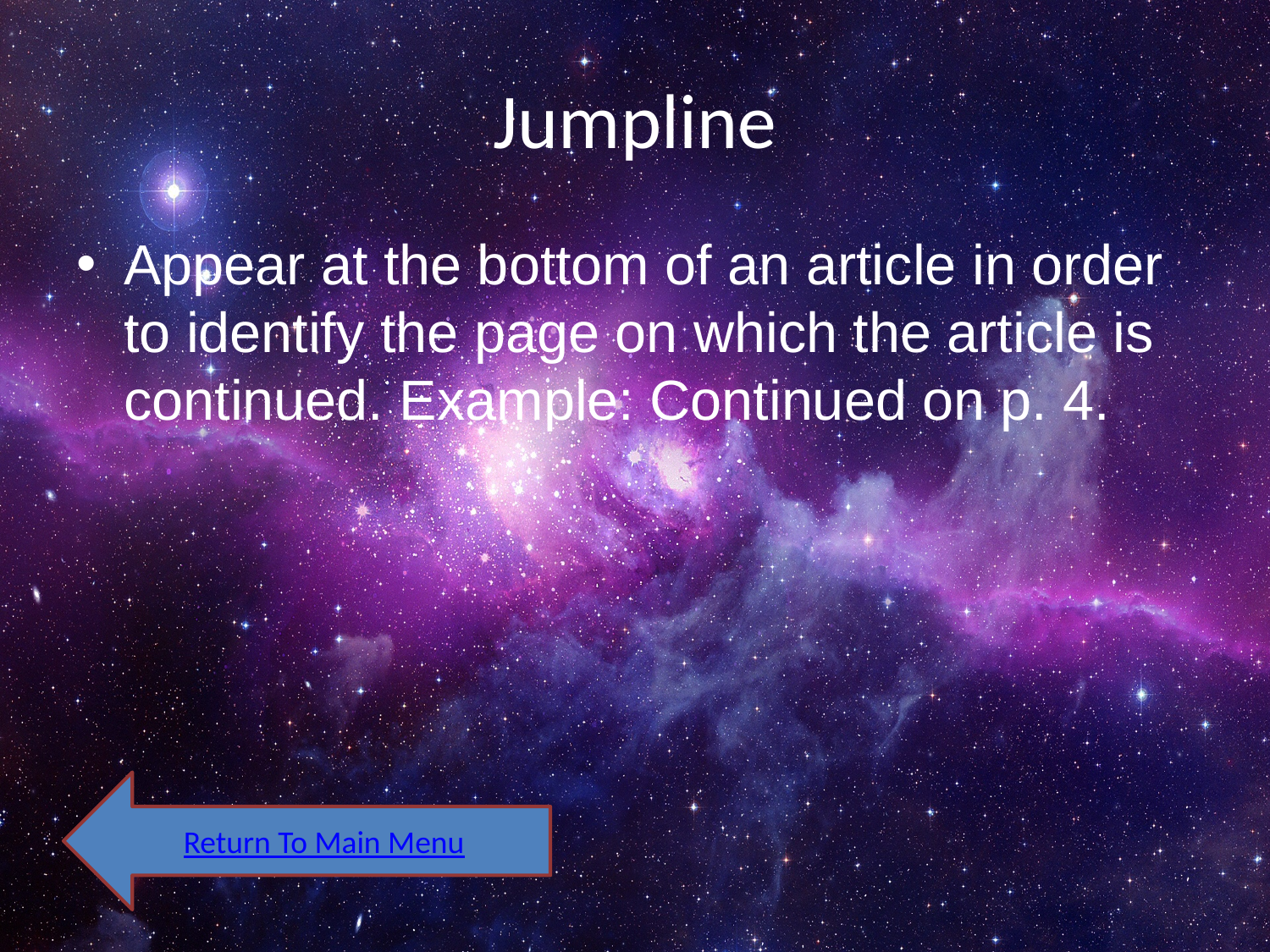

# Jumpline
Appear at the bottom of an article in order to identify the page on which the article is continued. Example: Continued on p. 4.
Return To Main Menu